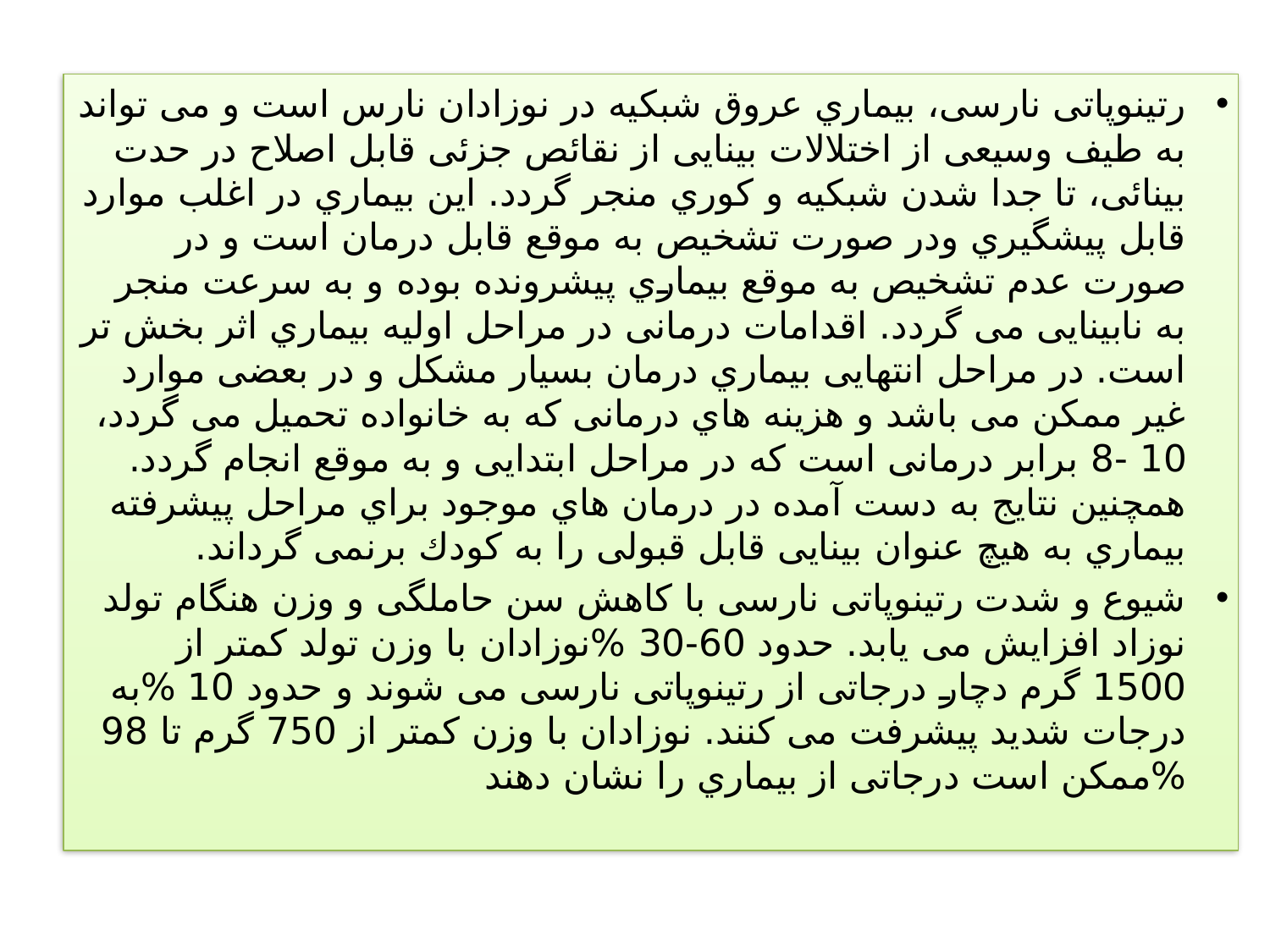

رتینوپاتی نارسی، بیماري عروق شبکیه در نوزادان نارس است و می تواند به طیف وسیعی از اختلالات بینایی از نقائص جزئی قابل اصلاح در حدت بینائی، تا جدا شدن شبکیه و کوري منجر گردد. این بیماري در اغلب موارد قابل پیشگیري ودر صورت تشخیص به موقع قابل درمان است و در صورت عدم تشخیص به موقع بیماري پیشرونده بوده و به سرعت منجر به نابینایی می گردد. اقدامات درمانی در مراحل اولیه بیماري اثر بخش تر است. در مراحل انتهایی بیماري درمان بسیار مشکل و در بعضی موارد غیر ممکن می باشد و هزینه هاي درمانی که به خانواده تحمیل می گردد، 10 -8 برابر درمانی است که در مراحل ابتدایی و به موقع انجام گردد. همچنین نتایج به دست آمده در درمان هاي موجود براي مراحل پیشرفته بیماري به هیچ عنوان بینایی قابل قبولی را به کودك برنمی گرداند.
شیوع و شدت رتینوپاتی نارسی با کاهش سن حاملگی و وزن هنگام تولد نوزاد افزایش می یابد. حدود 60-30 %نوزادان با وزن تولد کمتر از 1500 گرم دچار درجاتی از رتینوپاتی نارسی می شوند و حدود 10 %به درجات شدید پیشرفت می کنند. نوزادان با وزن کمتر از 750 گرم تا 98 %ممکن است درجاتی از بیماري را نشان دهند